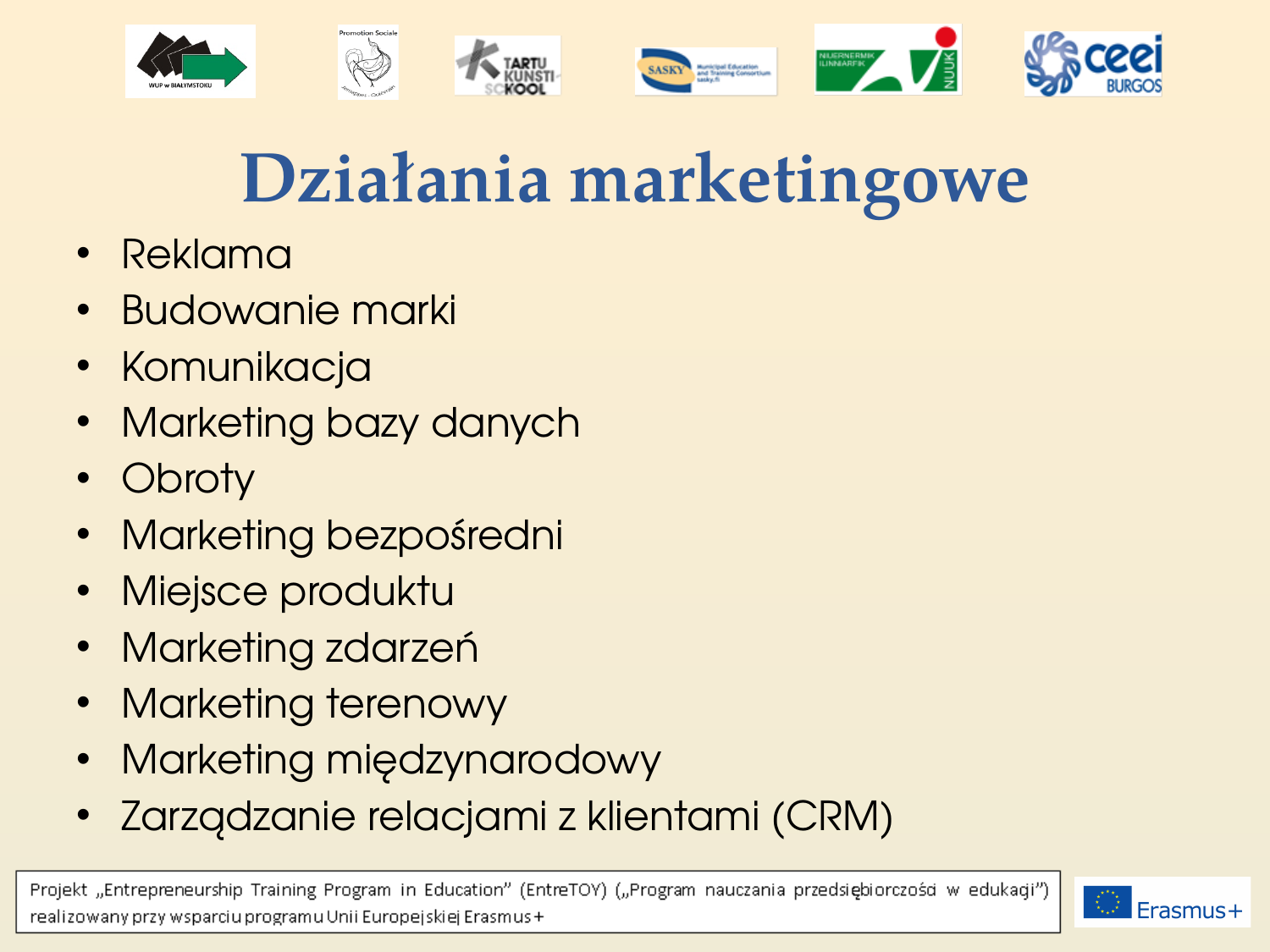

# Działania marketingowe
Reklama
Budowanie marki
Komunikacja
Marketing bazy danych
Obroty
Marketing bezpośredni
Miejsce produktu
Marketing zdarzeń
Marketing terenowy
Marketing międzynarodowy
Zarządzanie relacjami z klientami (CRM)